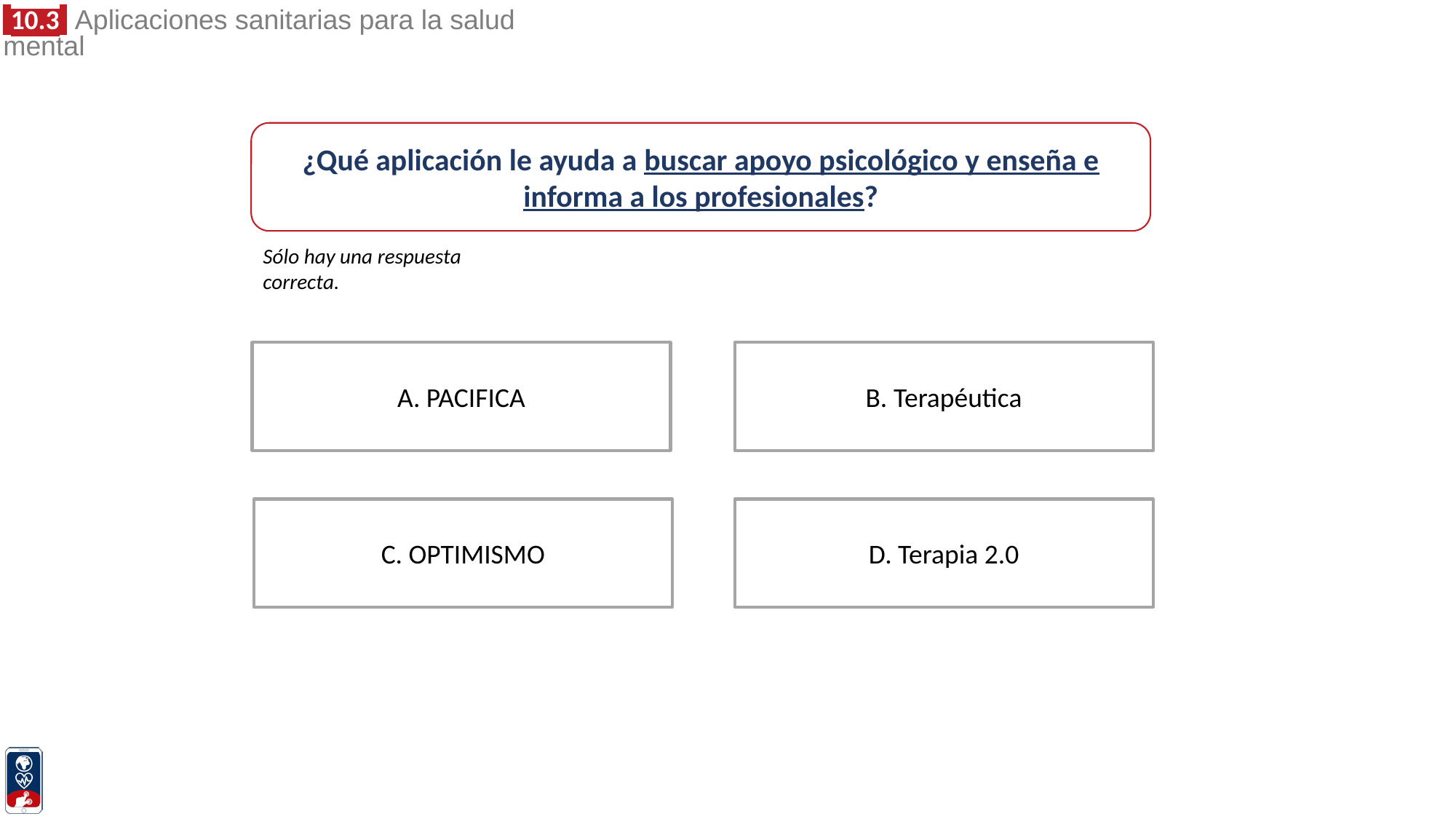

¿Qué aplicación le ayuda a buscar apoyo psicológico y enseña e informa a los profesionales?
Sólo hay una respuesta correcta.
A. PACIFICA
B. Terapéutica
C. OPTIMISMO
D. Terapia 2.0